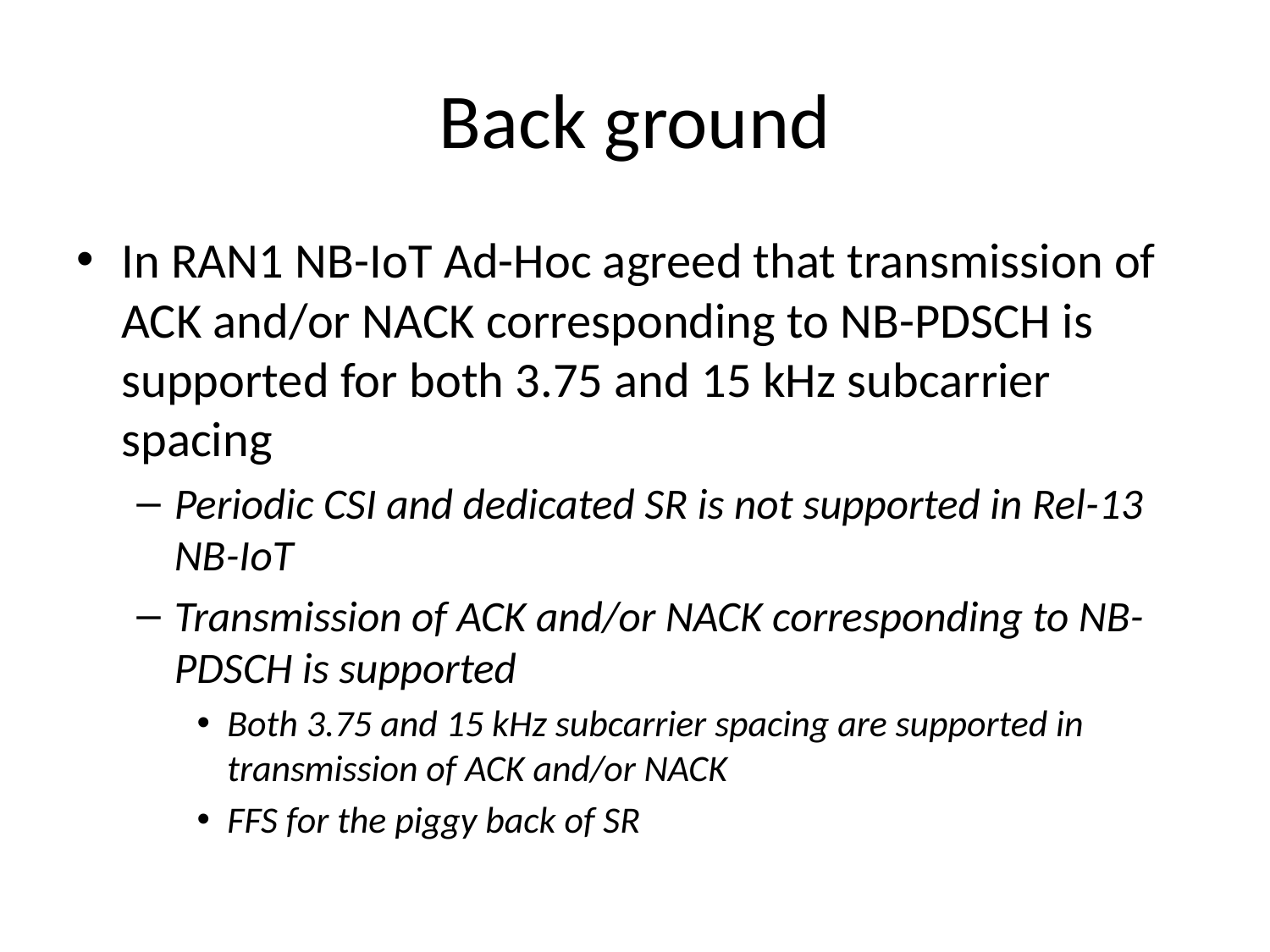

# Back ground
In RAN1 NB-IoT Ad-Hoc agreed that transmission of ACK and/or NACK corresponding to NB-PDSCH is supported for both 3.75 and 15 kHz subcarrier spacing
Periodic CSI and dedicated SR is not supported in Rel-13 NB-IoT
Transmission of ACK and/or NACK corresponding to NB-PDSCH is supported
Both 3.75 and 15 kHz subcarrier spacing are supported in transmission of ACK and/or NACK
FFS for the piggy back of SR